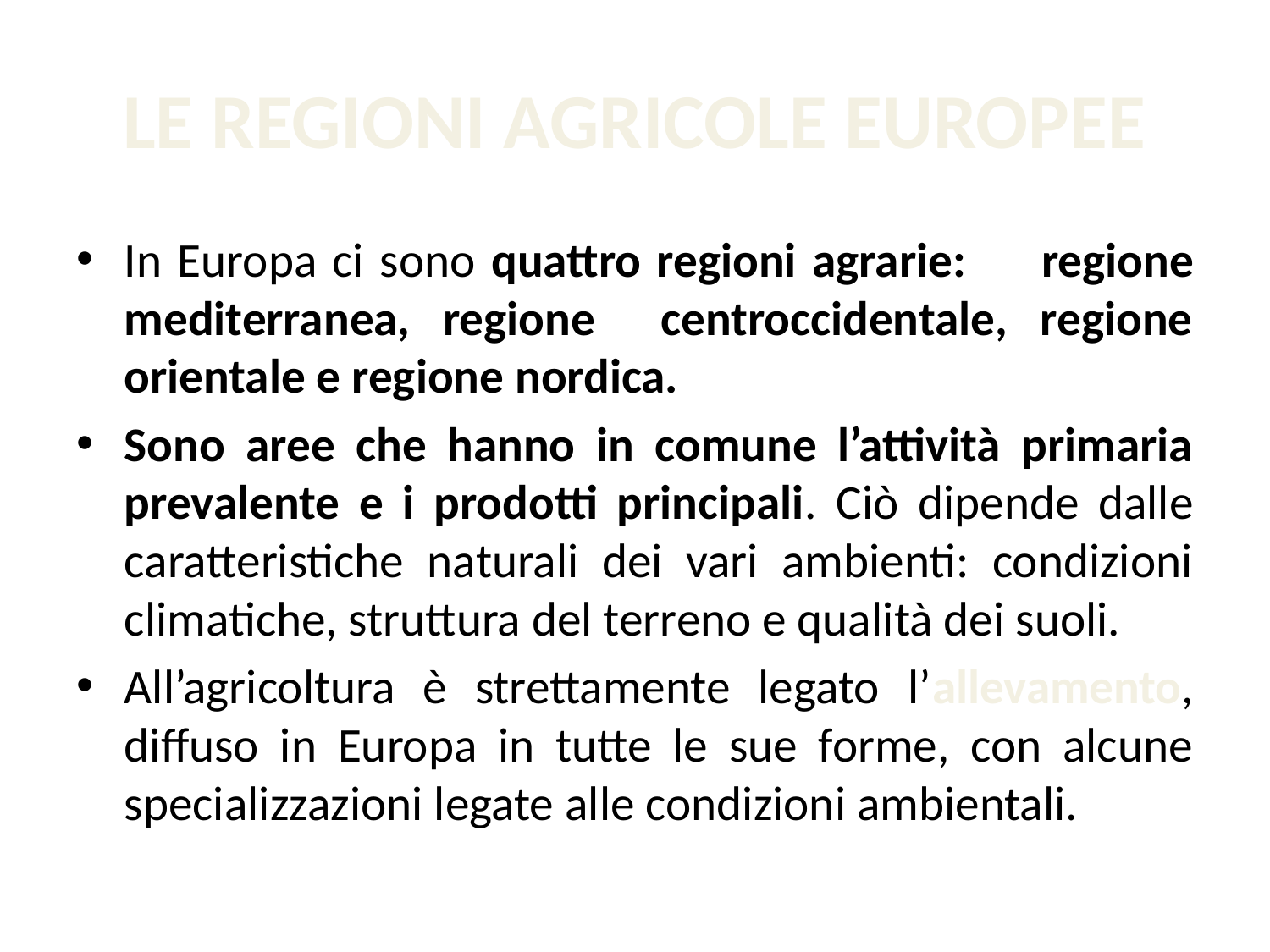

# LE REGIONI AGRICOLE EUROPEE
In Europa ci sono quattro regioni agrarie:	 regione mediterranea, regione  centroccidentale, regione orientale e regione nordica.
Sono aree che hanno in comune l’attività primaria prevalente e i prodotti principali. Ciò dipende dalle caratteristiche naturali dei vari ambienti: condizioni climatiche, struttura del terreno e qualità dei suoli.
All’agricoltura è strettamente legato l’allevamento, diffuso in Europa in tutte le sue forme, con alcune specializzazioni legate alle condizioni ambientali.